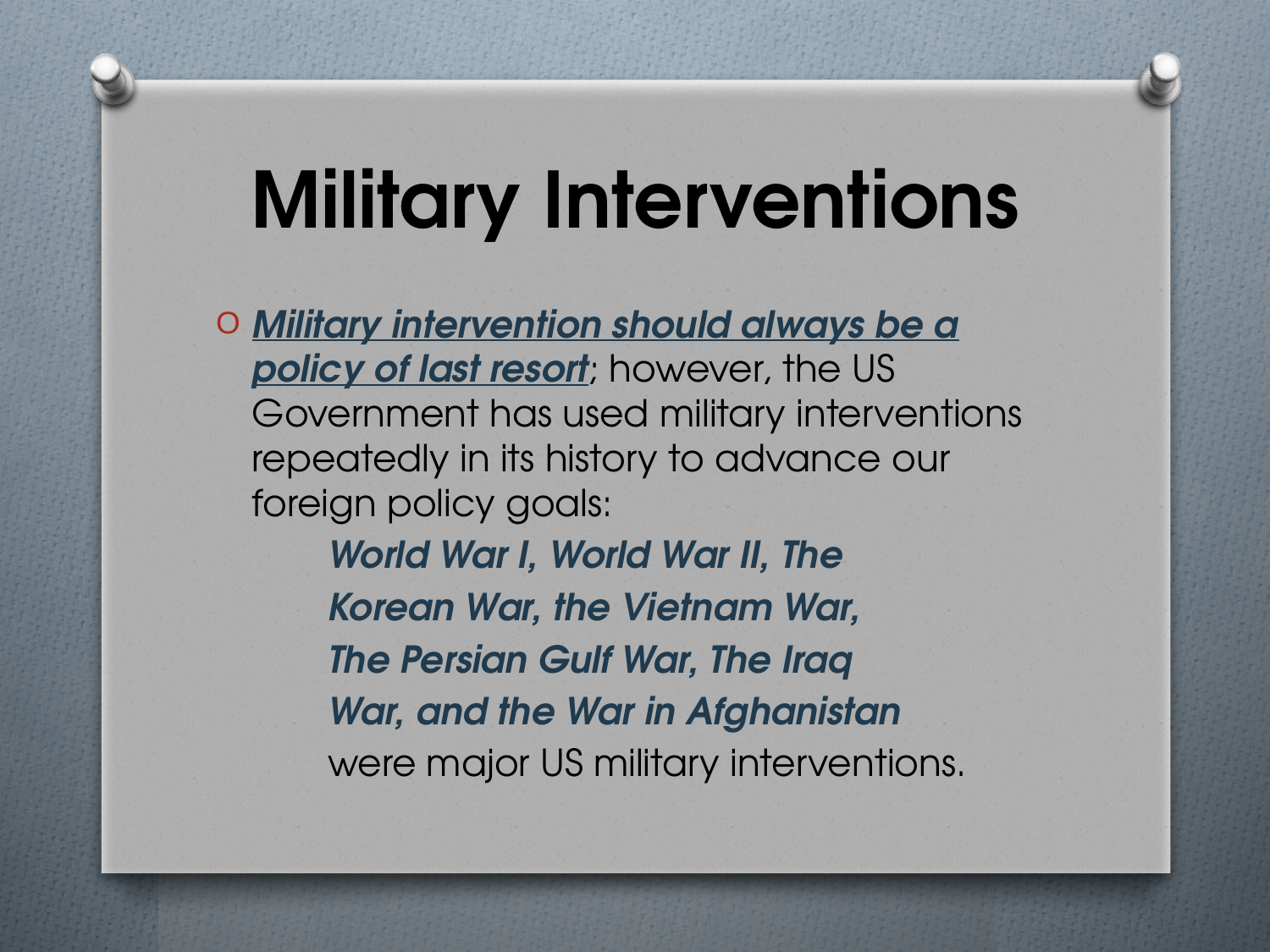

# Military Interventions
Military intervention should always be a policy of last resort; however, the US Government has used military interventions repeatedly in its history to advance our foreign policy goals:
	World War I, World War II, The
	Korean War, the Vietnam War,
	The Persian Gulf War, The Iraq
	War, and the War in Afghanistan
	were major US military interventions.